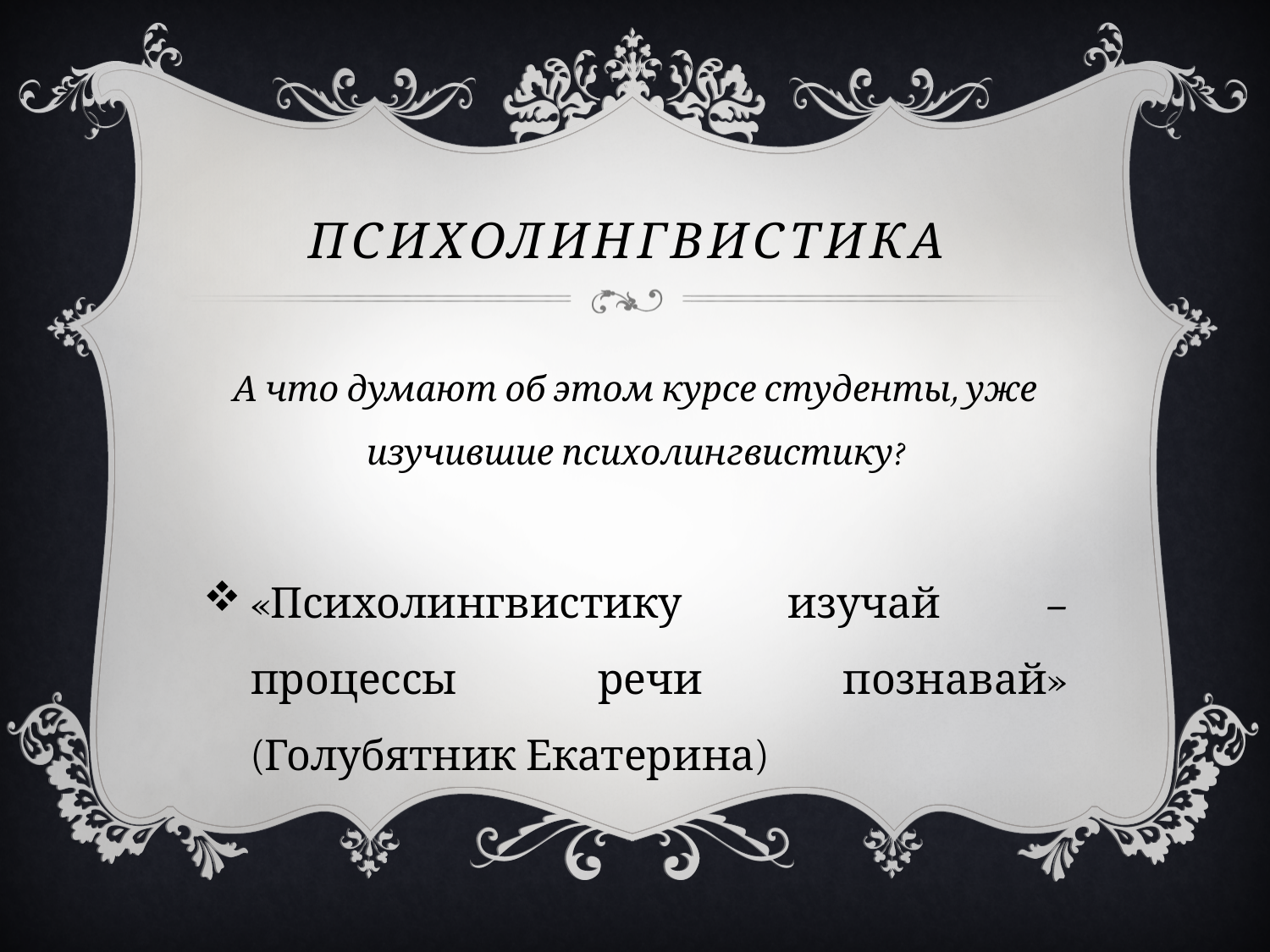

# Психолингвистика
А что думают об этом курсе студенты, уже изучившие психолингвистику?

«Психолингвистику изучай – процессы речи познавай» (Голубятник Екатерина)